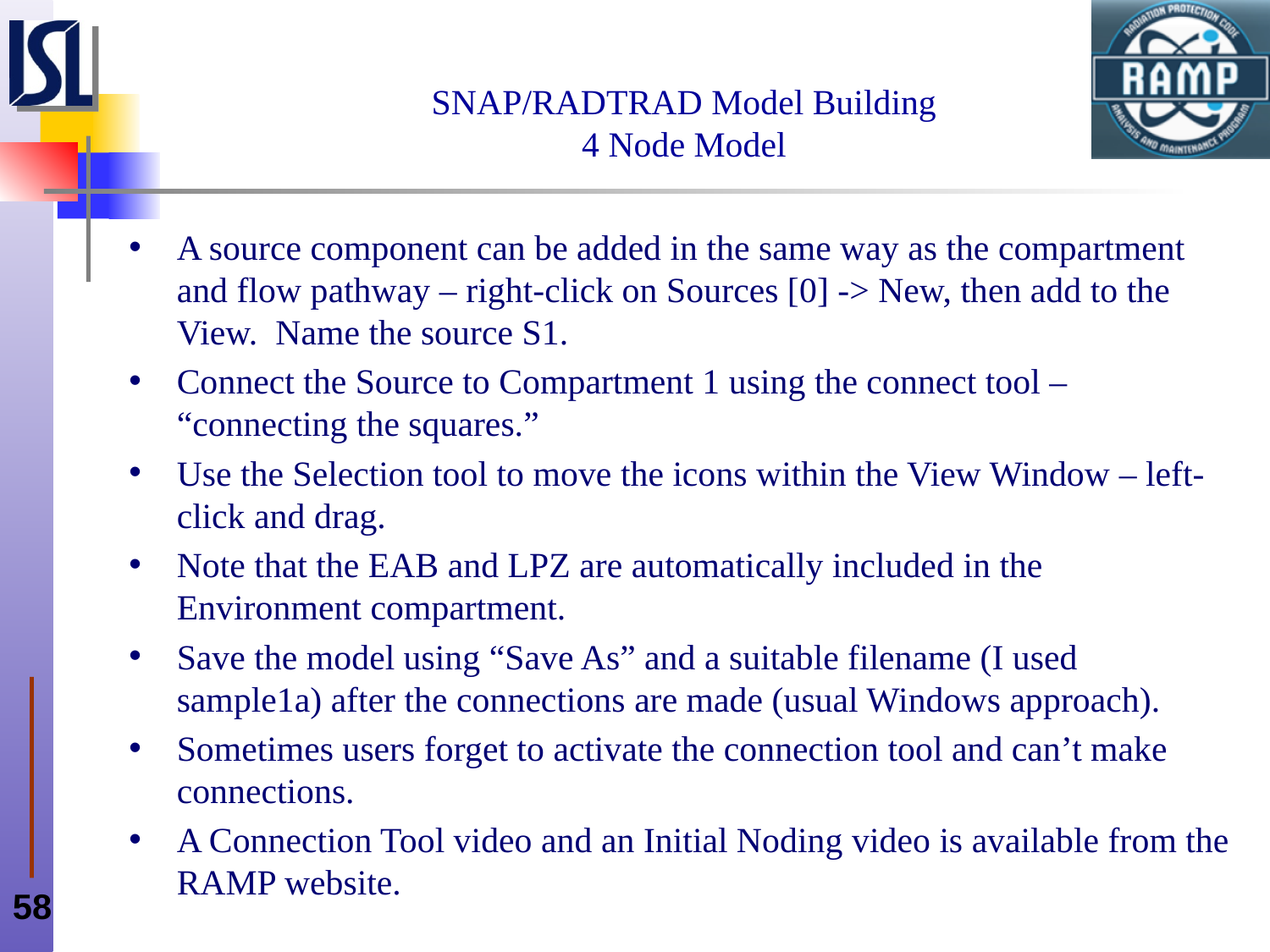

# SNAP/RADTRAD Model Building 4 Node Model
A source component can be added in the same way as the compartment and flow pathway – right-click on Sources [0] -> New, then add to the View.  Name the source S1.
Connect the Source to Compartment 1 using the connect tool – “connecting the squares.”
Use the Selection tool to move the icons within the View Window – left-click and drag.
Note that the EAB and LPZ are automatically included in the Environment compartment.
Save the model using “Save As” and a suitable filename (I used sample1a) after the connections are made (usual Windows approach).
Sometimes users forget to activate the connection tool and can’t make connections.
A Connection Tool video and an Initial Noding video is available from the RAMP website.